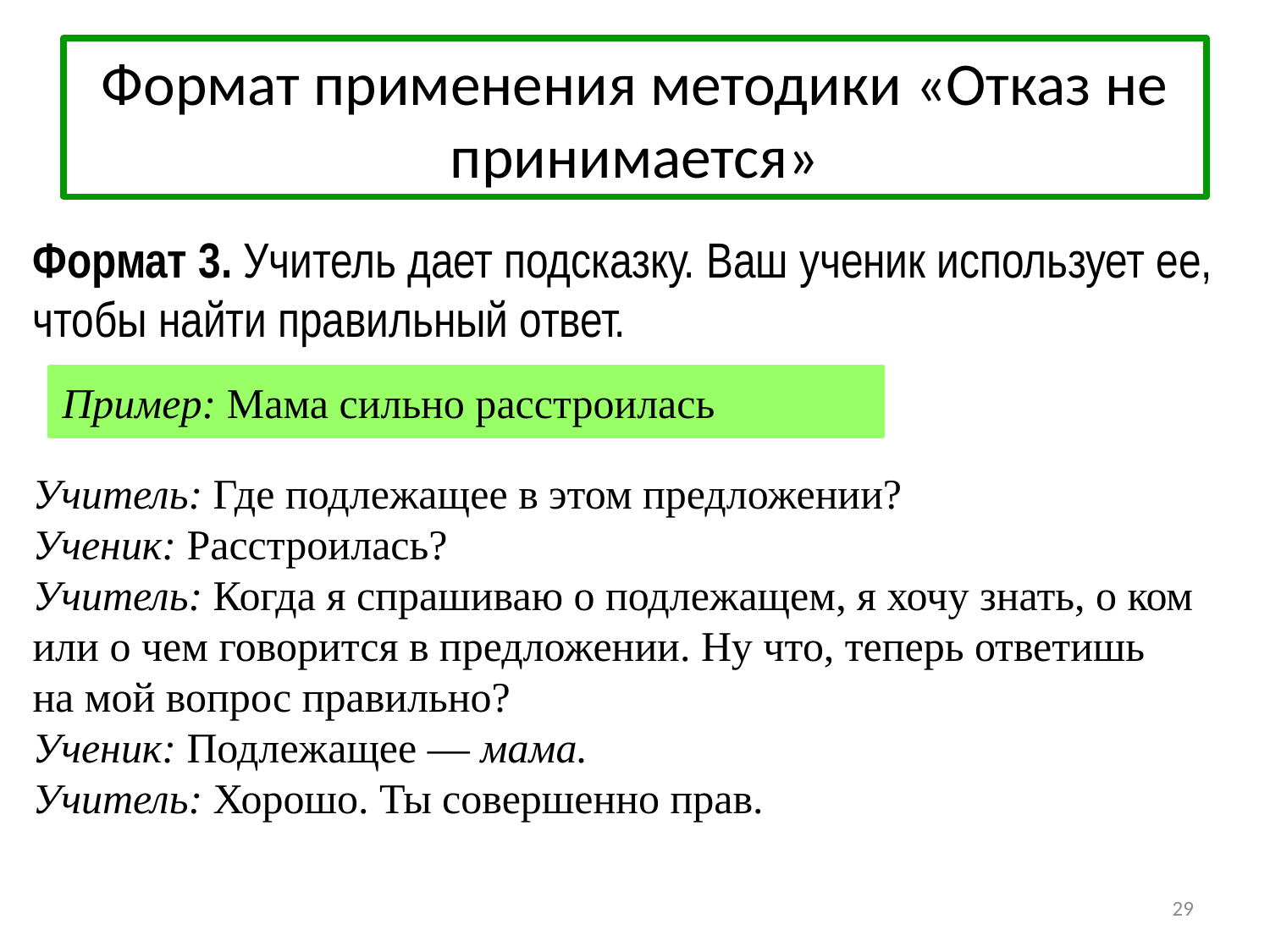

# Формат применения методики «Отказ не принимается»
Формат 3. Учитель дает подсказку. Ваш ученик использует ее,
чтобы найти правильный ответ.

Учитель: Где подлежащее в этом предложении?
Ученик: Расстроилась?
Учитель: Когда я спрашиваю о подлежащем, я хочу знать, о ком
или о чем говорится в предложении. Ну что, теперь ответишь
на мой вопрос правильно?
Ученик: Подлежащее — мама.
Учитель: Хорошо. Ты совершенно прав.
Пример: Мама сильно расстроилась
29